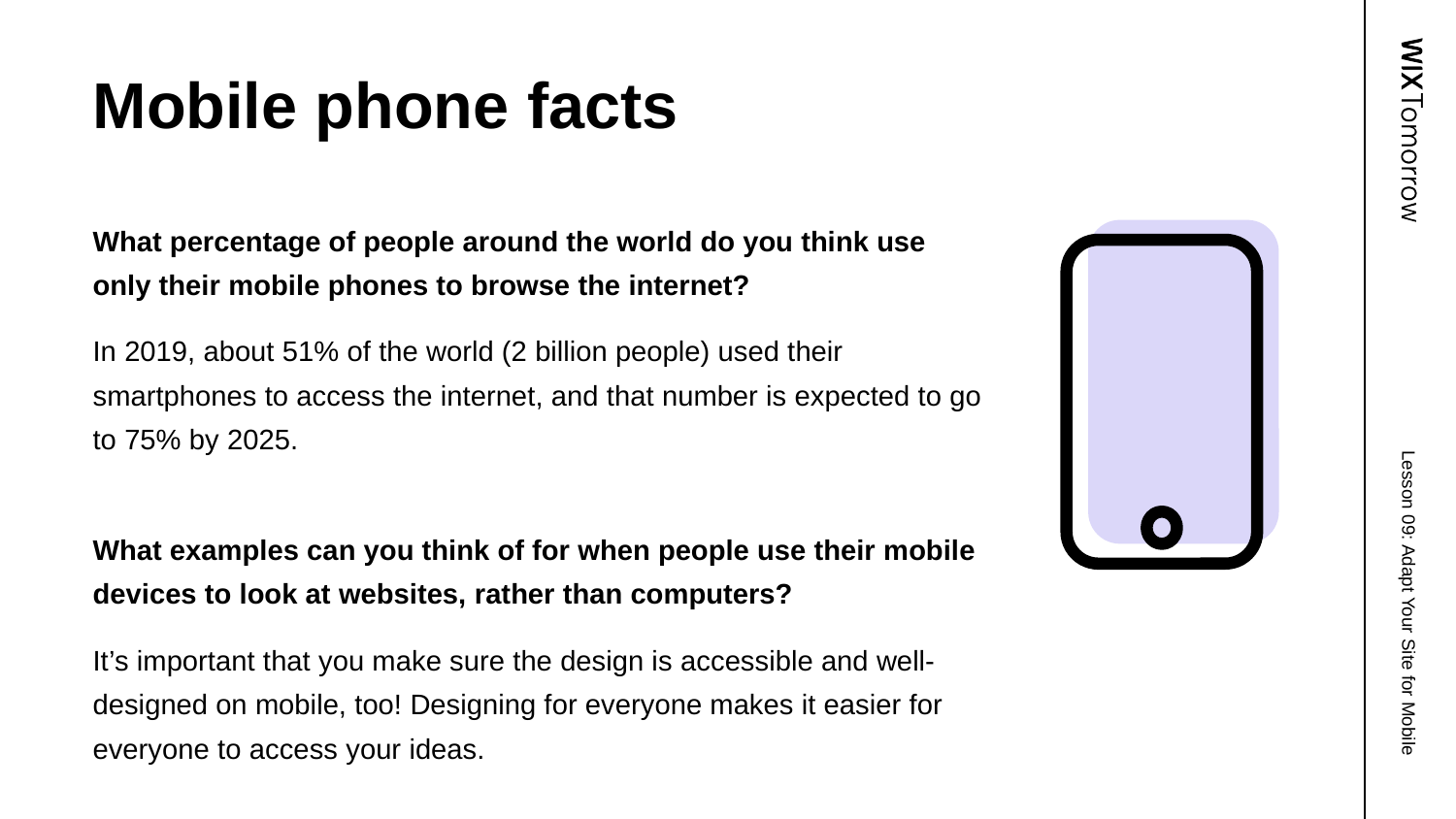

# Mobile phone facts
What percentage of people around the world do you think use only their mobile phones to browse the internet?
In 2019, about 51% of the world (2 billion people) used their smartphones to access the internet, and that number is expected to go to 75% by 2025.

What examples can you think of for when people use their mobile devices to look at websites, rather than computers?
It’s important that you make sure the design is accessible and well-designed on mobile, too! Designing for everyone makes it easier for everyone to access your ideas.